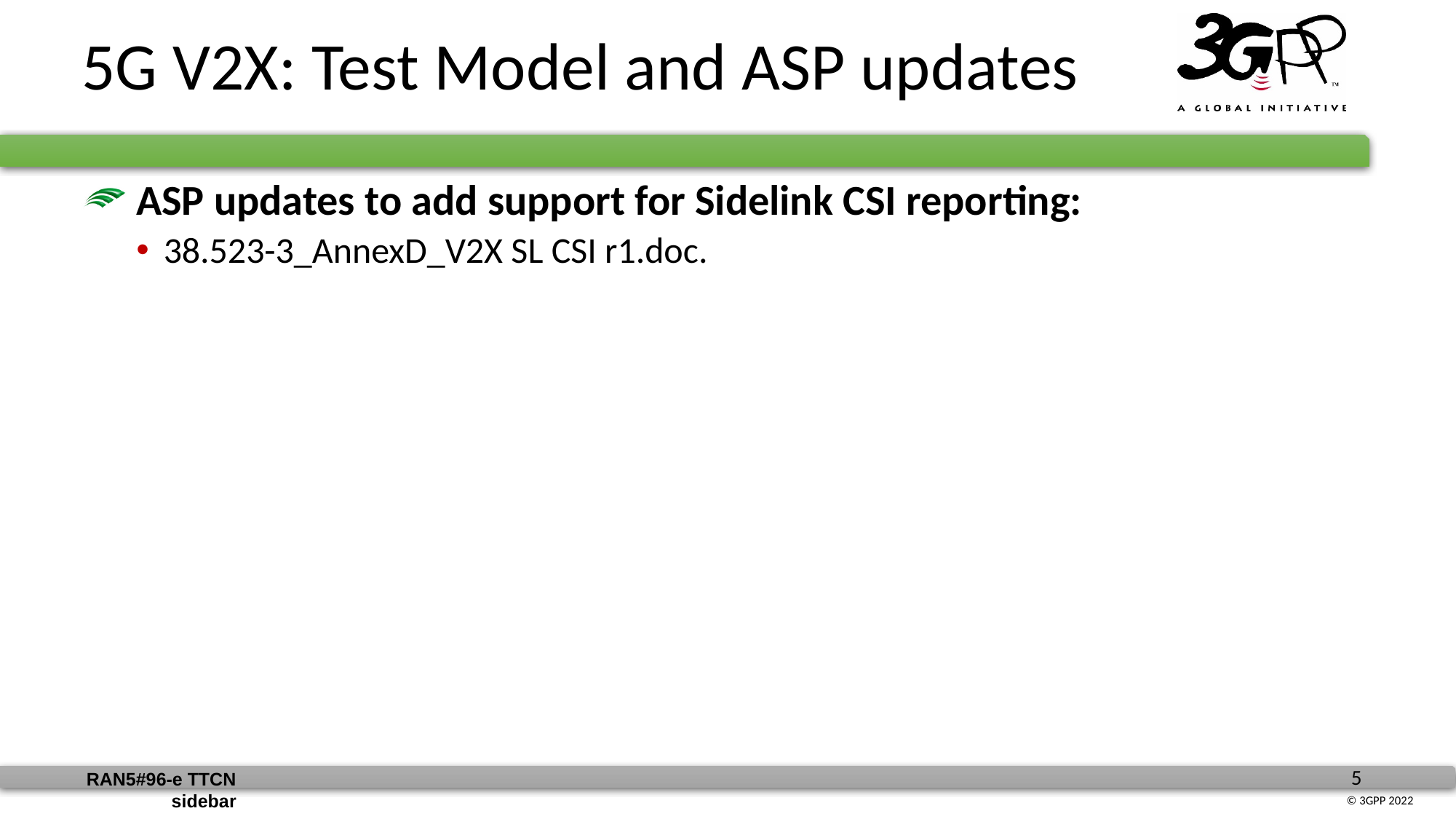

5G V2X: Test Model and ASP updates
 ASP updates to add support for Sidelink CSI reporting:
38.523-3_AnnexD_V2X SL CSI r1.doc.